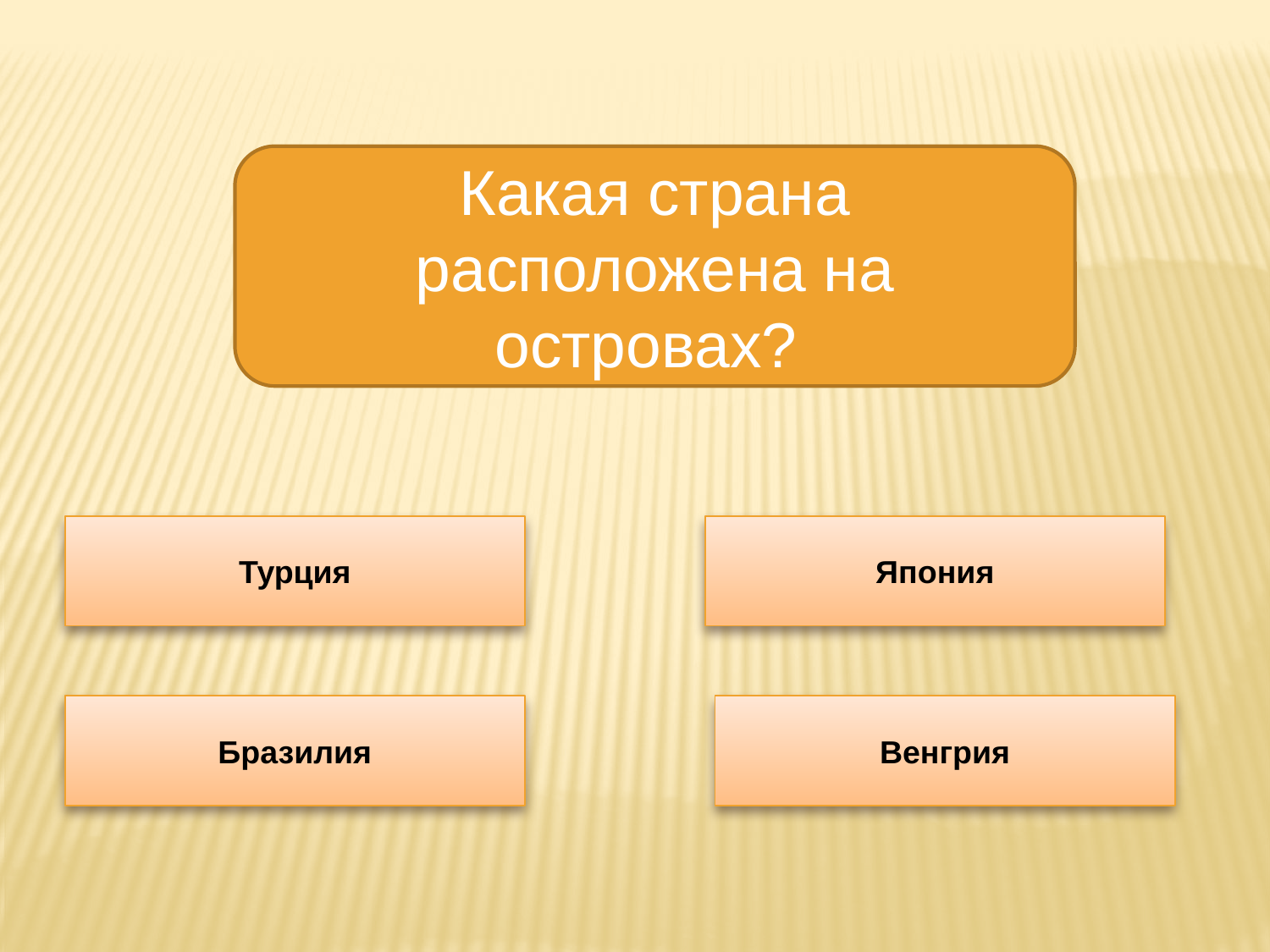

Какая страна расположена на островах?
Турция
Япония
Бразилия
Венгрия